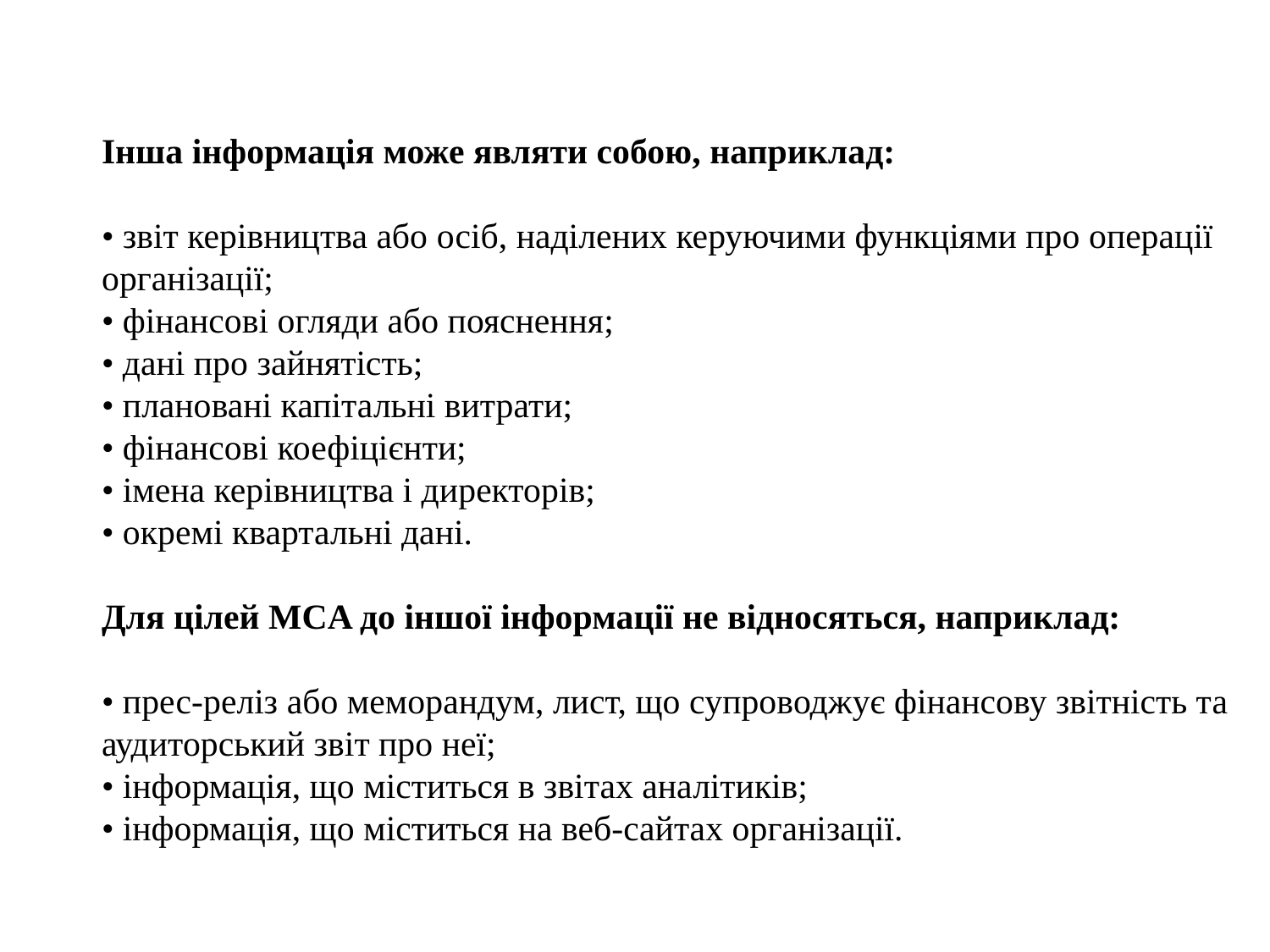

Інша інформація може являти собою, наприклад:
• звіт керівництва або осіб, наділених керуючими функціями про операції організації;
• фінансові огляди або пояснення;
• дані про зайнятість;
• плановані капітальні витрати;
• фінансові коефіцієнти;
• імена керівництва і директорів;
• окремі квартальні дані.
Для цілей MCA до іншої інформації не відносяться, наприклад:
• прес-реліз або меморандум, лист, що супроводжує фінансову звітність та аудиторський звіт про неї;
• інформація, що міститься в звітах аналітиків;
• інформація, що міститься на веб-сайтах організації.